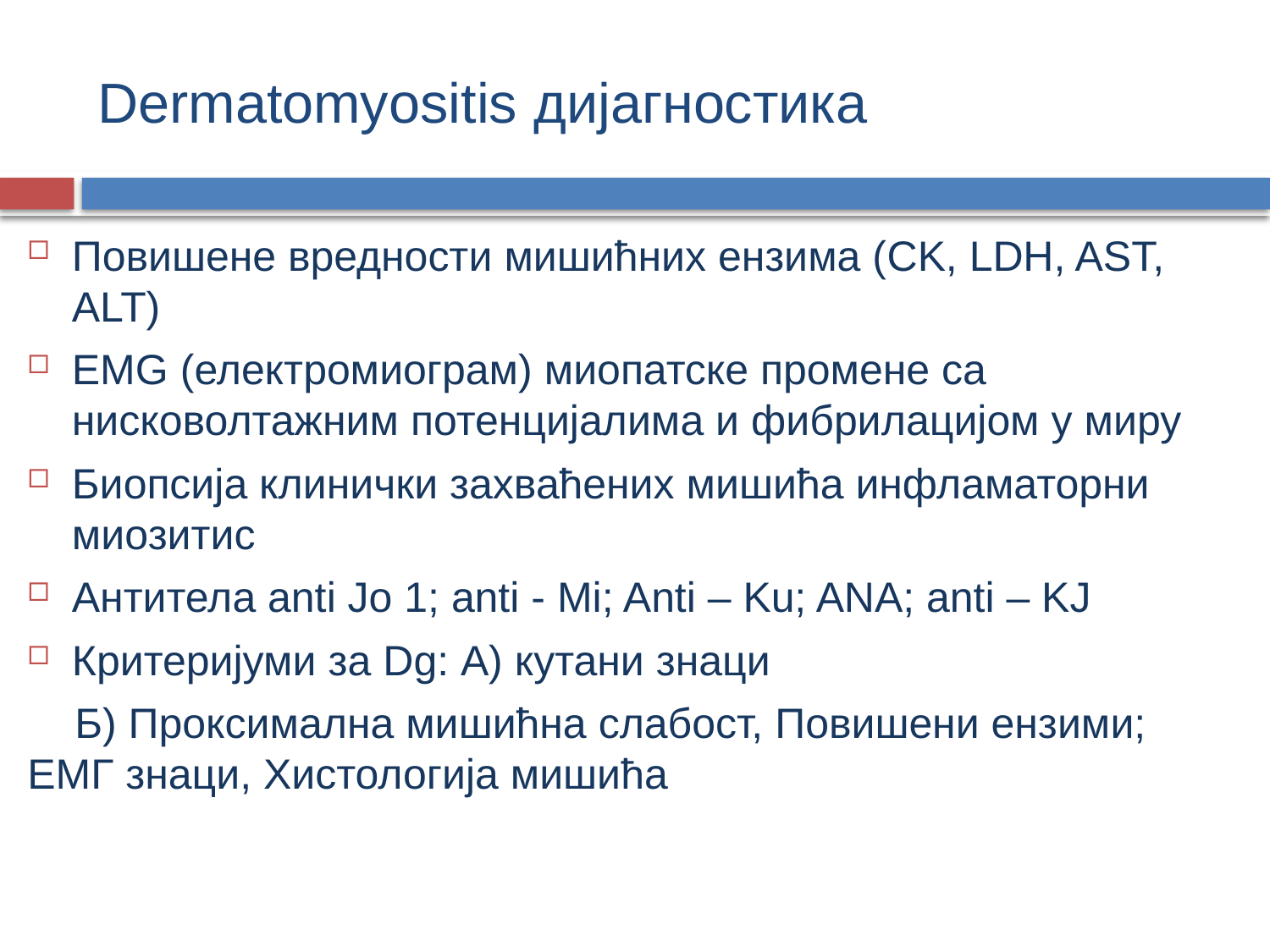

# Dermatomyositis дијагностика
Повишене вредности мишићних ензима (CK, LDH, AST, ALT)
EMG (електромиограм) миопатске промене са нисковолтажним потенцијалима и фибрилацијом у миру
Биопсија клинички захваћених мишића инфламаторни миозитис
Антитела anti Jo 1; anti - Mi; Anti – Ku; ANA; anti – KJ
Критеријуми за Dg: А) кутани знаци
    Б) Проксимална мишићна слабост, Повишени ензими; ЕМГ знаци, Хистологија мишића